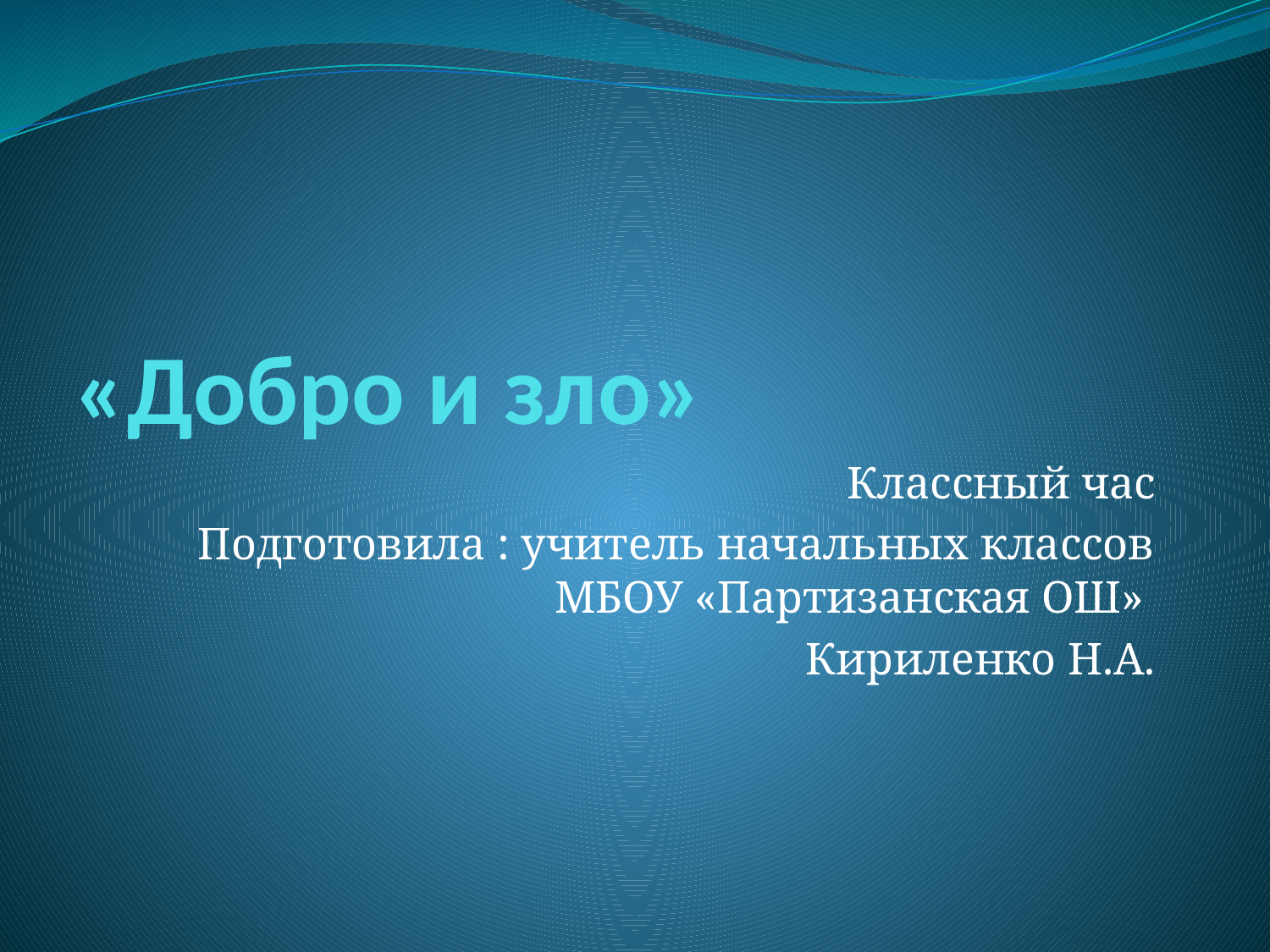

# «Добро и зло»
Классный час
Подготовила : учитель начальных классов МБОУ «Партизанская ОШ»
Кириленко Н.А.